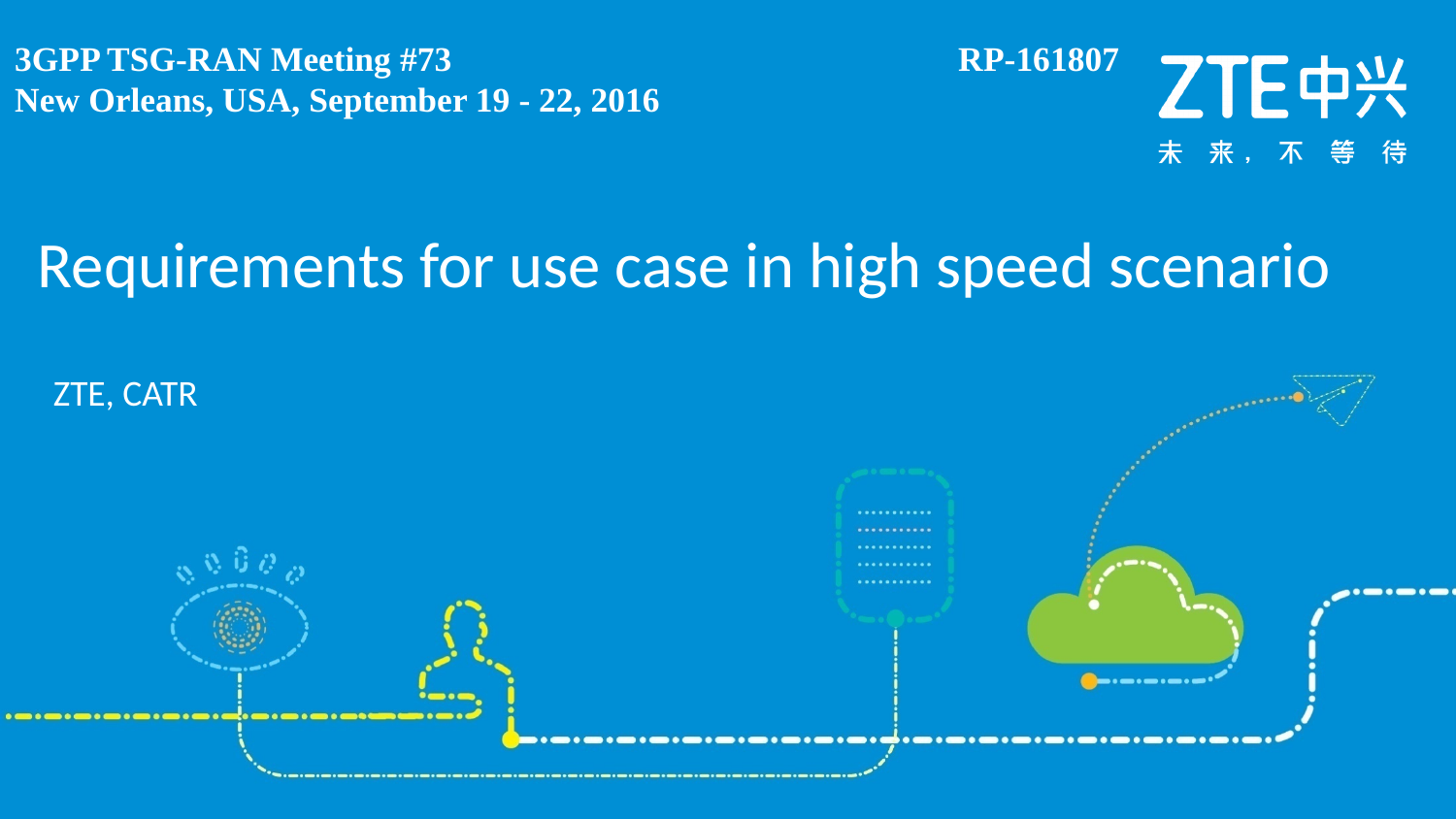

3GPP TSG-RAN Meeting #73                                                          RP-161807
New Orleans, USA, September 19 - 22, 2016
Requirements for use case in high speed scenario
ZTE, CATR